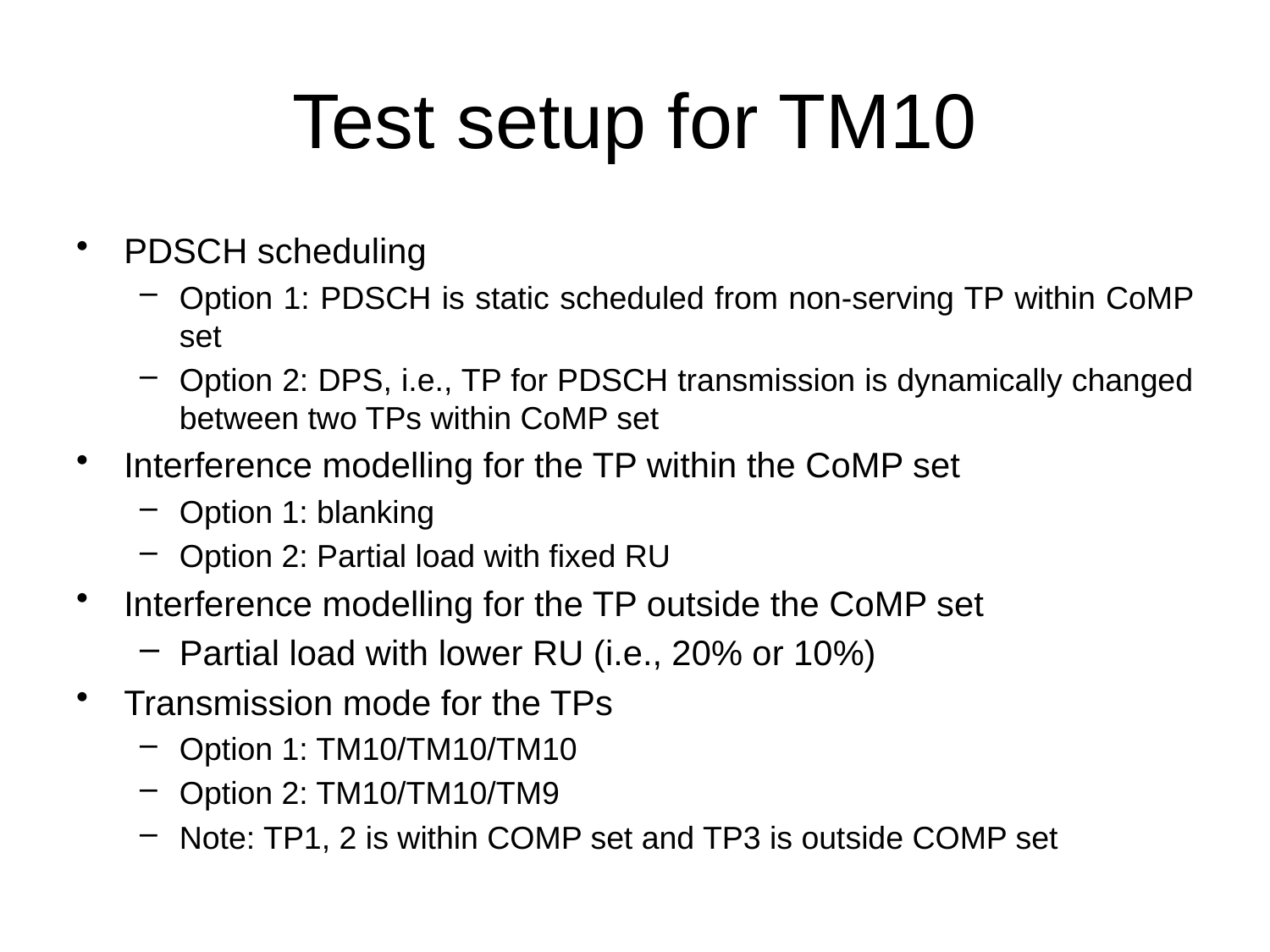

# Test setup for TM10
PDSCH scheduling
Option 1: PDSCH is static scheduled from non-serving TP within CoMP set
Option 2: DPS, i.e., TP for PDSCH transmission is dynamically changed between two TPs within CoMP set
Interference modelling for the TP within the CoMP set
Option 1: blanking
Option 2: Partial load with fixed RU
Interference modelling for the TP outside the CoMP set
Partial load with lower RU (i.e., 20% or 10%)
Transmission mode for the TPs
Option 1: TM10/TM10/TM10
Option 2: TM10/TM10/TM9
Note: TP1, 2 is within COMP set and TP3 is outside COMP set